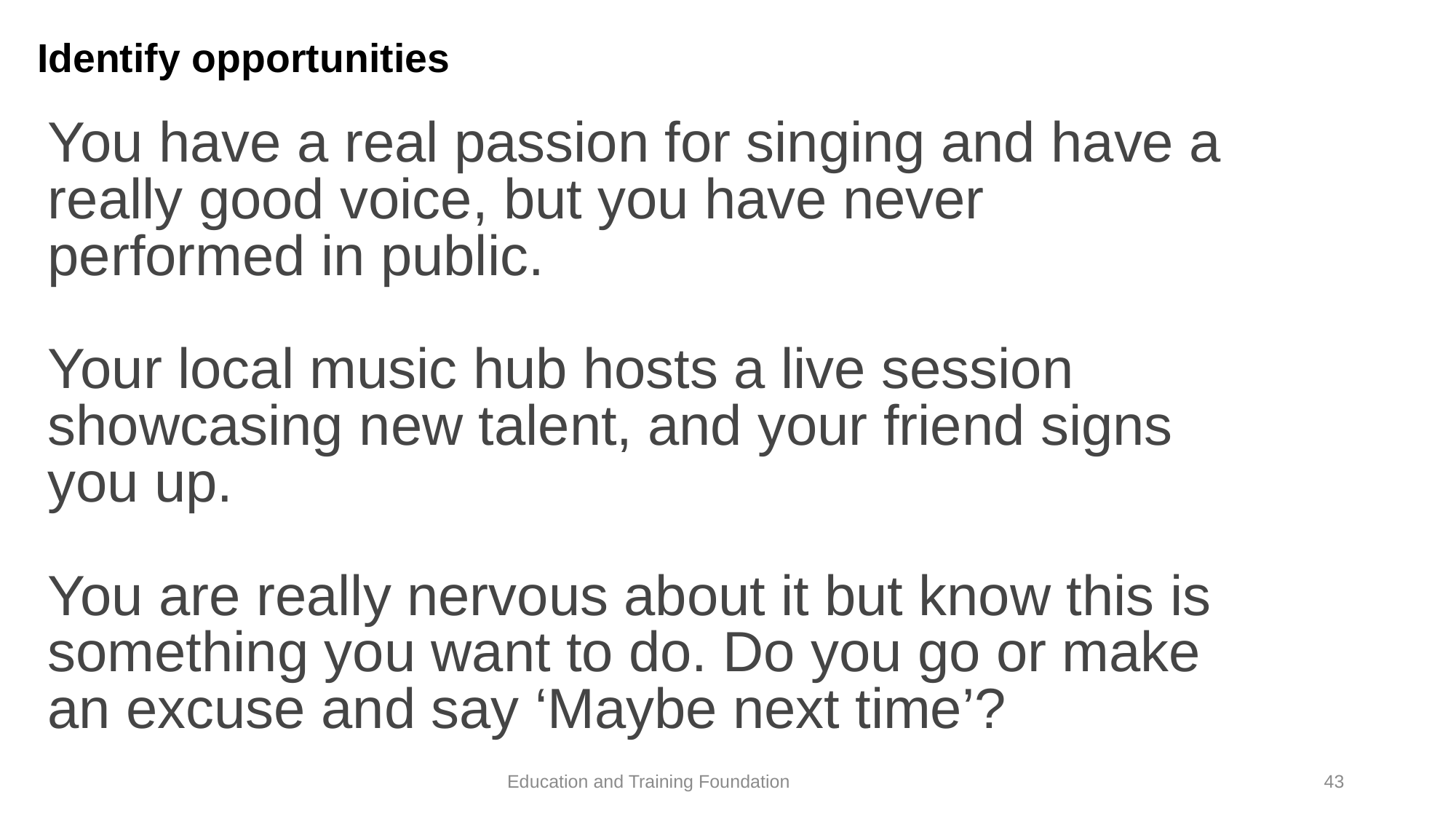

# Identify opportunities
You have a real passion for singing and have a really good voice, but you have never performed in public.

Your local music hub hosts a live session showcasing new talent, and your friend signs you up.

You are really nervous about it but know this is something you want to do. Do you go or make an excuse and say ‘Maybe next time’?
43
Education and Training Foundation